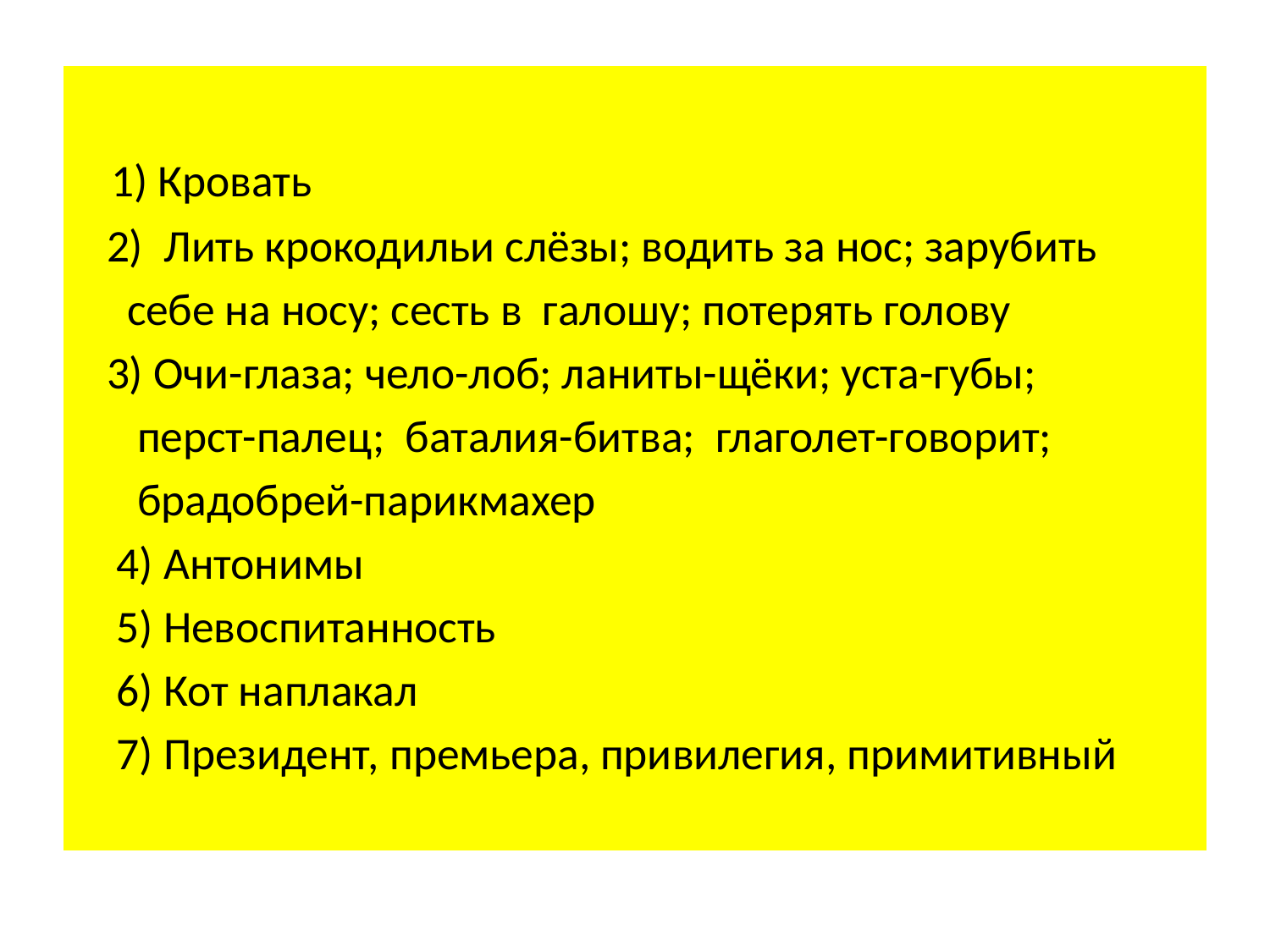

#

   1) Кровать
   2)  Лить крокодильи слёзы; водить за нос; зарубить
     себе на носу; сесть в  галошу; потерять голову
   3) Очи-глаза; чело-лоб; ланиты-щёки; уста-губы;
      перст-палец;  баталия-битва;  глаголет-говорит;
      брадобрей-парикмахер
    4) Антонимы
    5) Невоспитанность
    6) Кот наплакал
    7) Президент, премьера, привилегия, примитивный